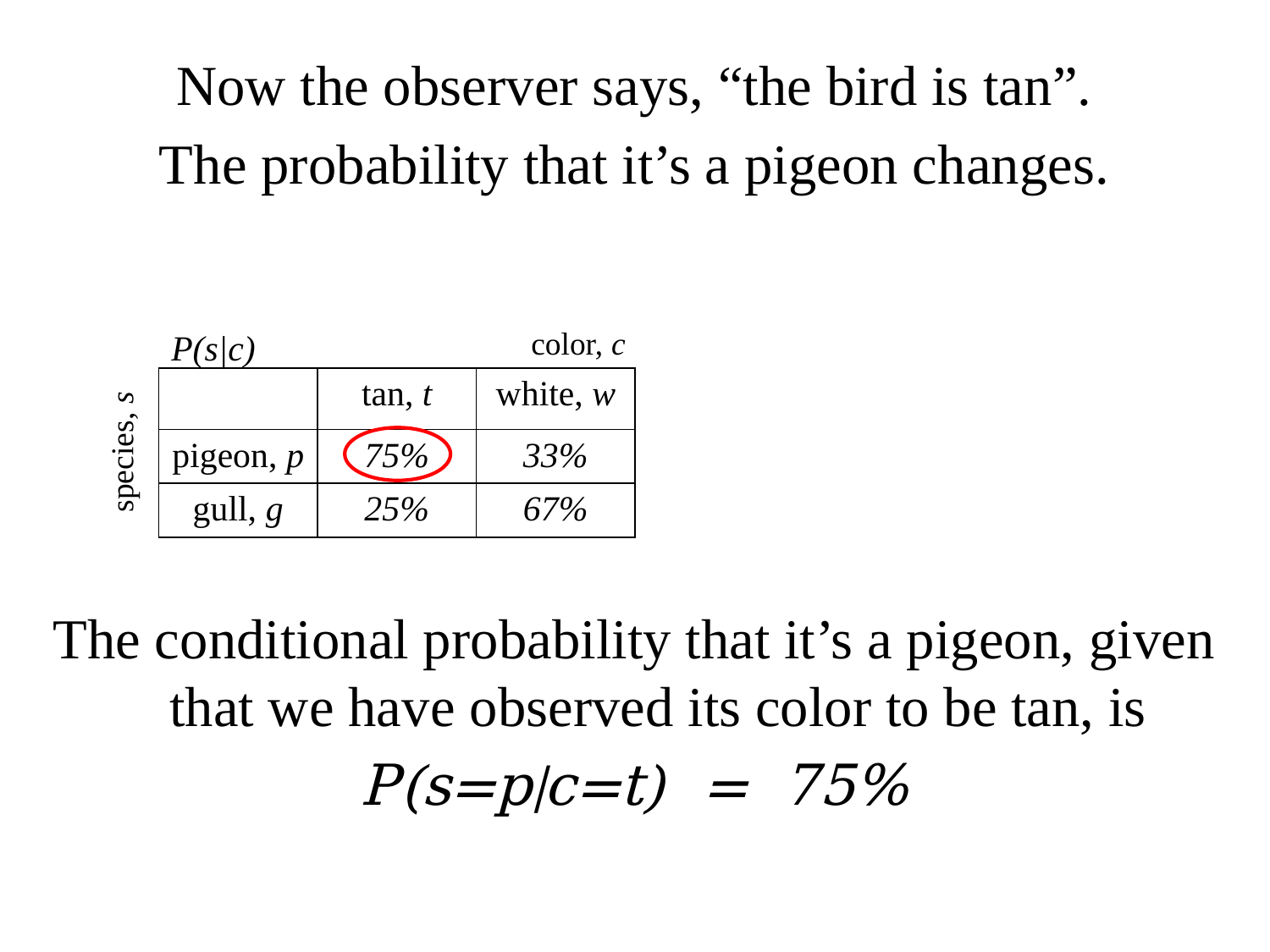

Now the observer says, “the bird is tan”.
The probability that it’s a pigeon changes.

The conditional probability that it’s a pigeon, given that we have observed its color to be tan, is
P(s=p|c=t)  =  75%

color, c
P(s|c)
|  | tan, t | white, w |
| --- | --- | --- |
| pigeon, p | 75% | 33% |
| gull, g | 25% | 67% |
species, s